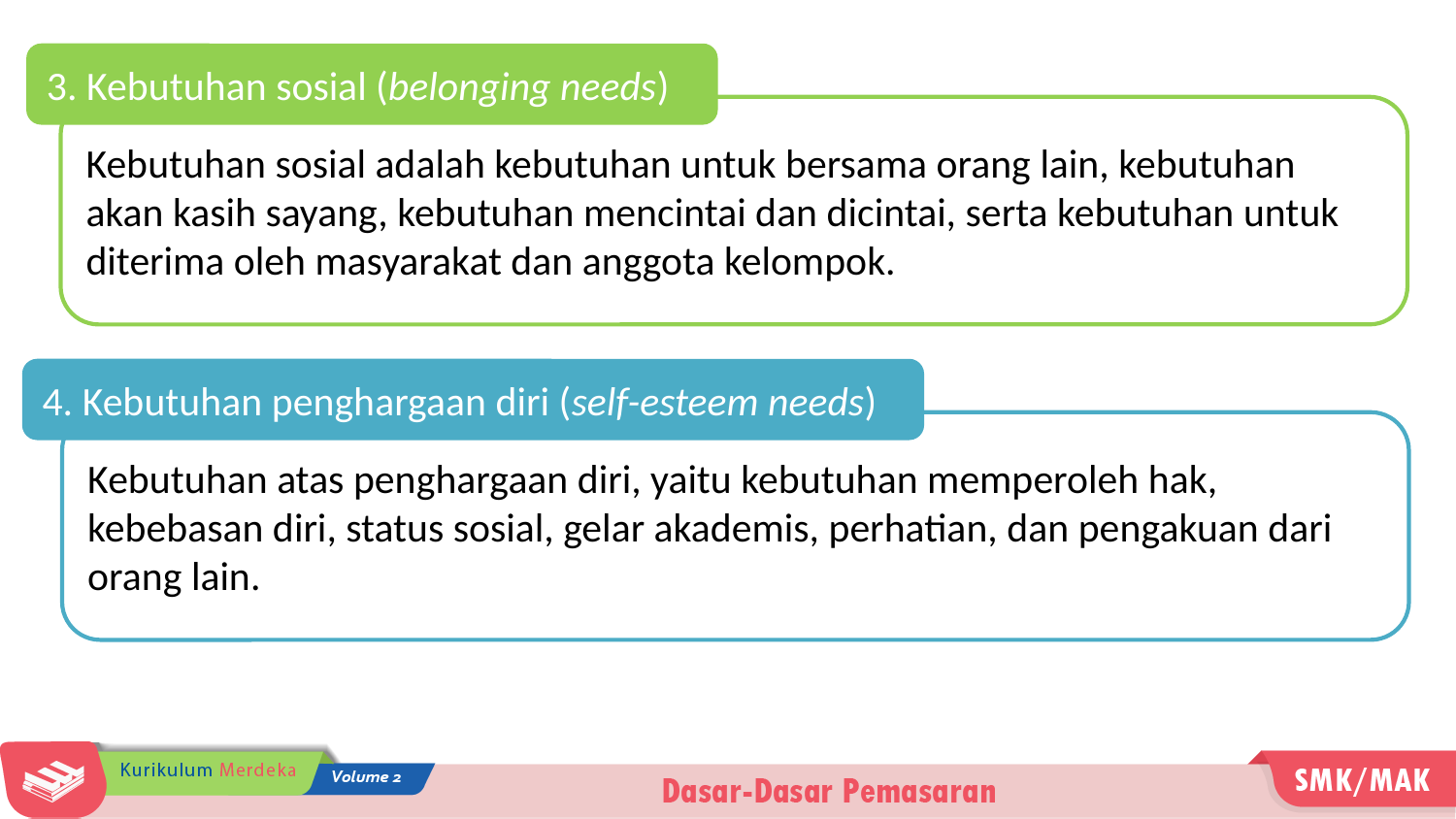

3. Kebutuhan sosial (belonging needs)
Kebutuhan sosial adalah kebutuhan untuk bersama orang lain, kebutuhan akan kasih sayang, kebutuhan mencintai dan dicintai, serta kebutuhan untuk diterima oleh masyarakat dan anggota kelompok.
4. Kebutuhan penghargaan diri (self-esteem needs)
Kebutuhan atas penghargaan diri, yaitu kebutuhan memperoleh hak, kebebasan diri, status sosial, gelar akademis, perhatian, dan pengakuan dari orang lain.